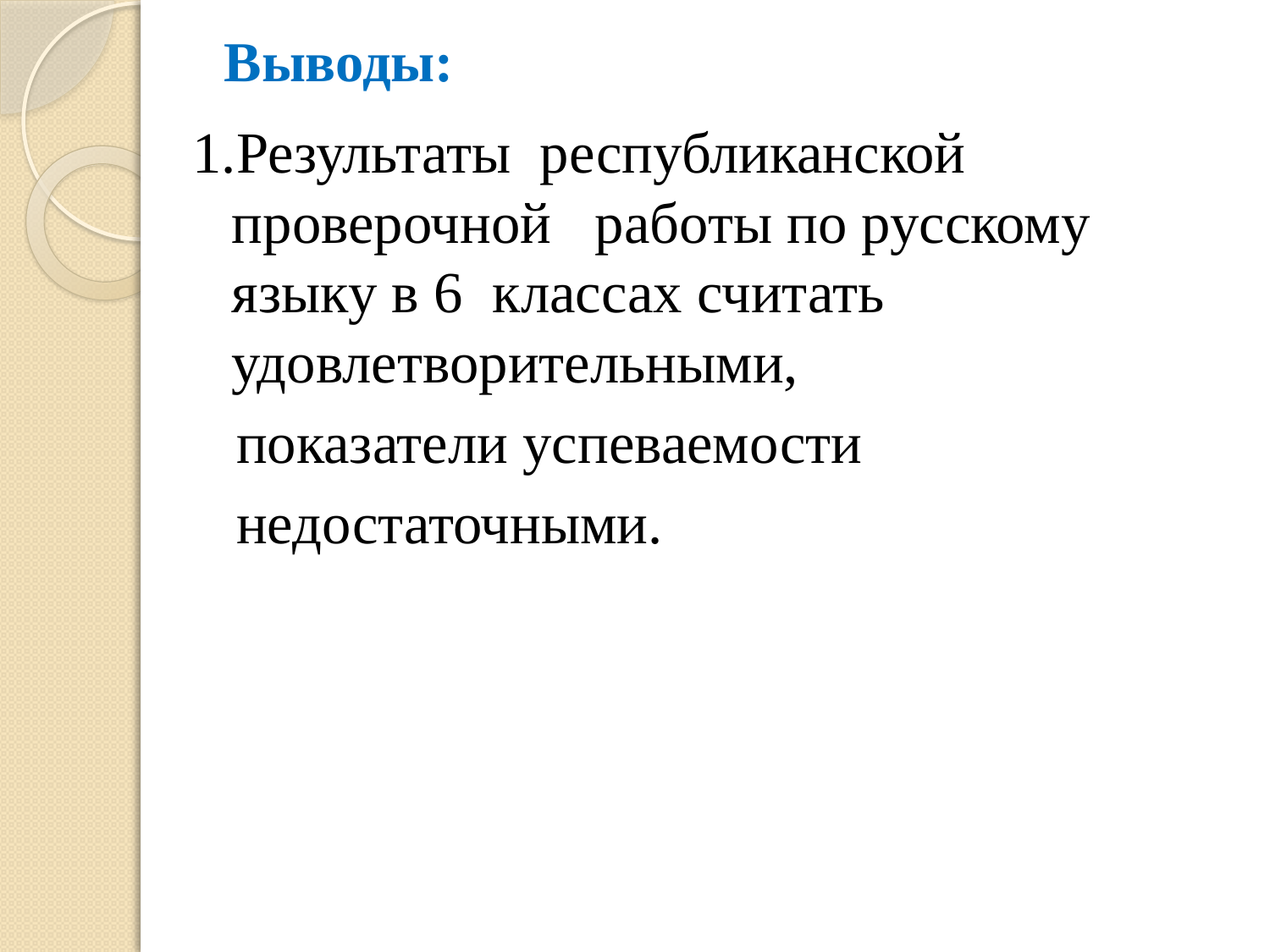

# Выводы:
1.Результаты  республиканской проверочной   работы по русскому языку в 6  классах считать удовлетворительными,
   показатели успеваемости
   недостаточными.